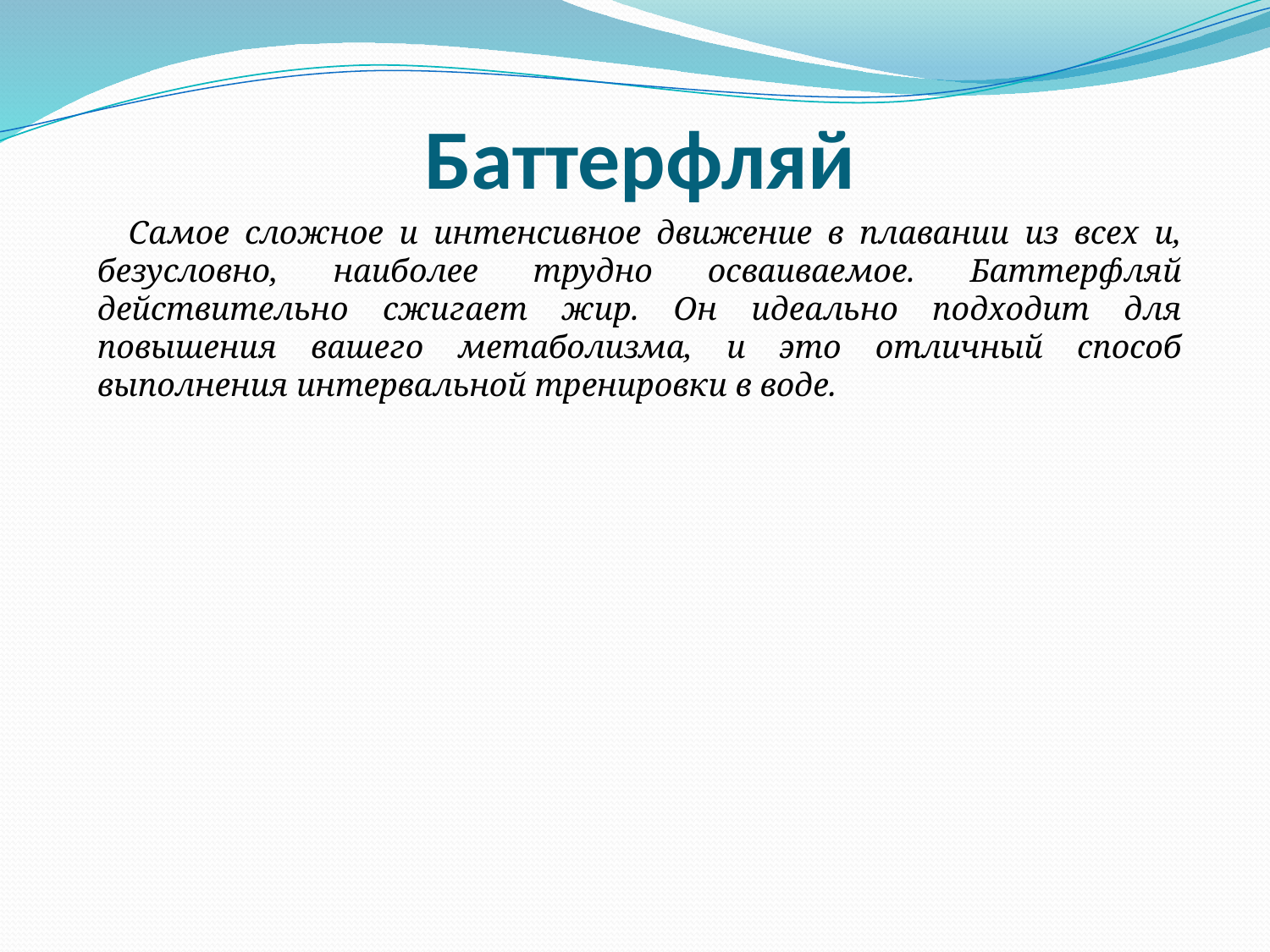

# Баттерфляй
  Самое сложное и интенсивное движение в плавании из всех и, безусловно, наиболее трудно осваиваемое. Баттерфляй действительно сжигает жир. Он идеально подходит для повышения вашего метаболизма, и это отличный способ выполнения интервальной тренировки в воде.